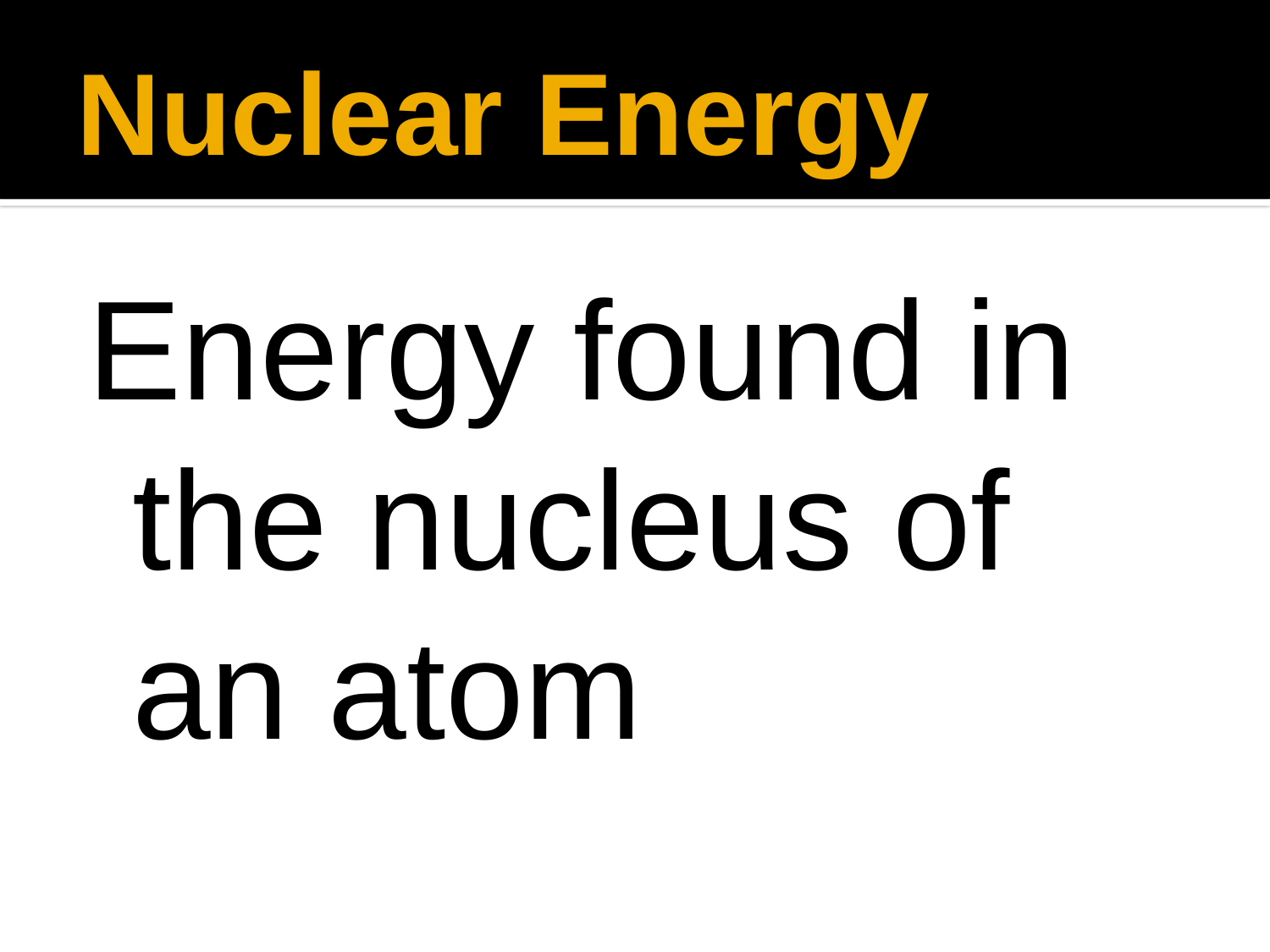

# Nuclear Energy
Energy found in the nucleus of an atom